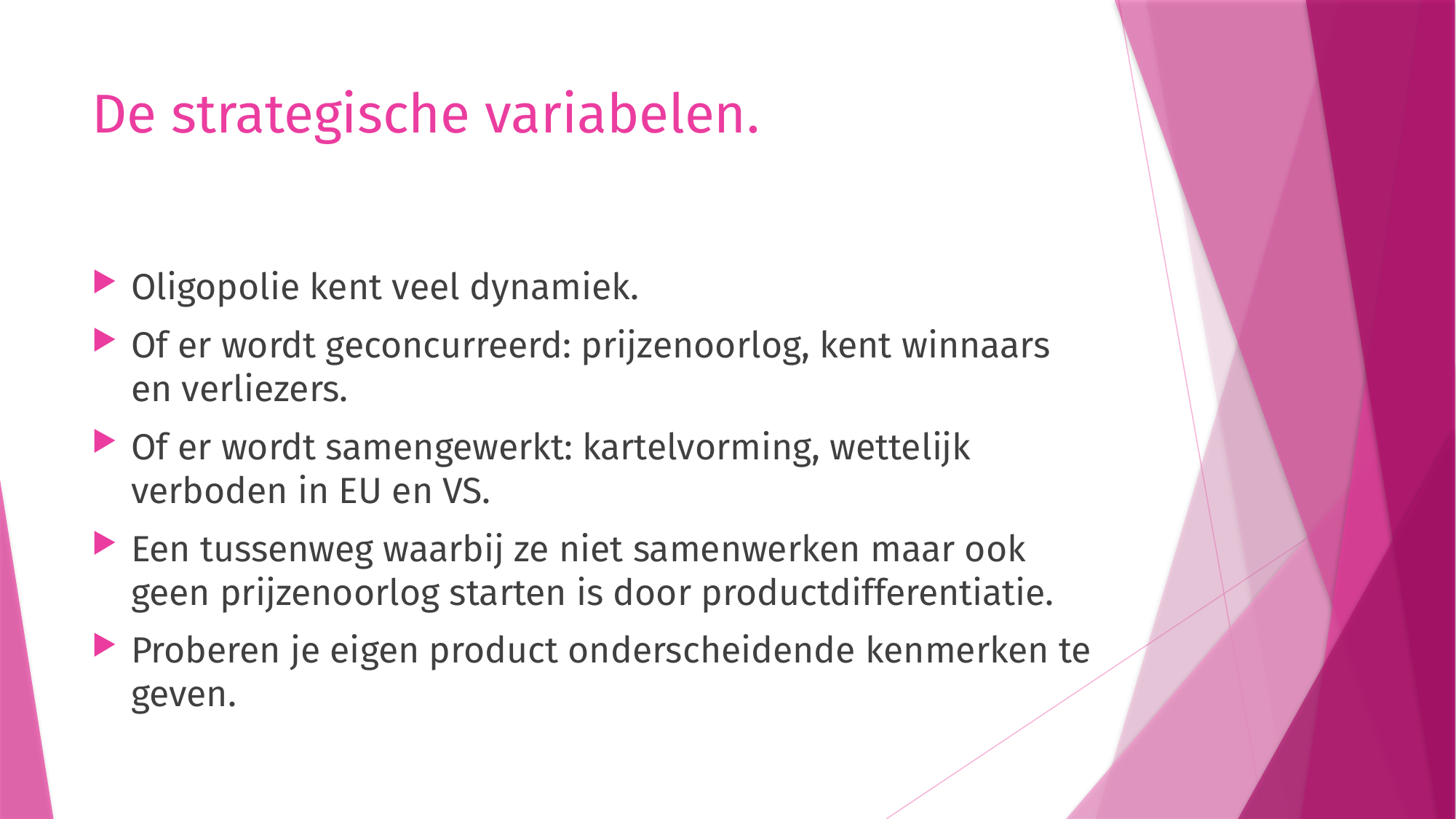

# De strategische variabelen.
Oligopolie kent veel dynamiek.
Of er wordt geconcurreerd: prijzenoorlog, kent winnaars en verliezers.
Of er wordt samengewerkt: kartelvorming, wettelijk verboden in EU en VS.
Een tussenweg waarbij ze niet samenwerken maar ook geen prijzenoorlog starten is door productdifferentiatie.
Proberen je eigen product onderscheidende kenmerken te geven.